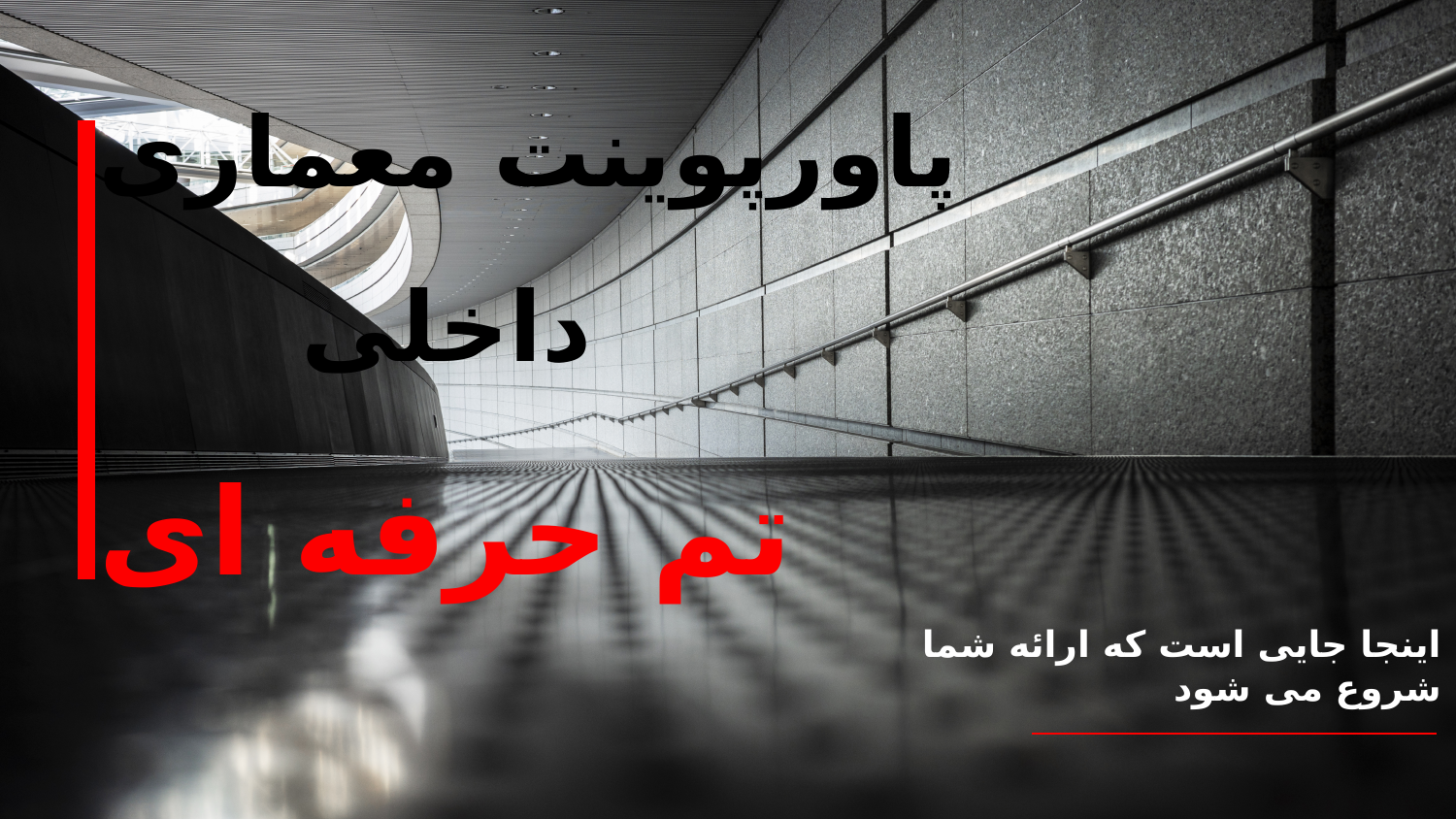

# پاورپوینت معماری داخلی تم حرفه ای
اینجا جایی است که ارائه شما شروع می شود